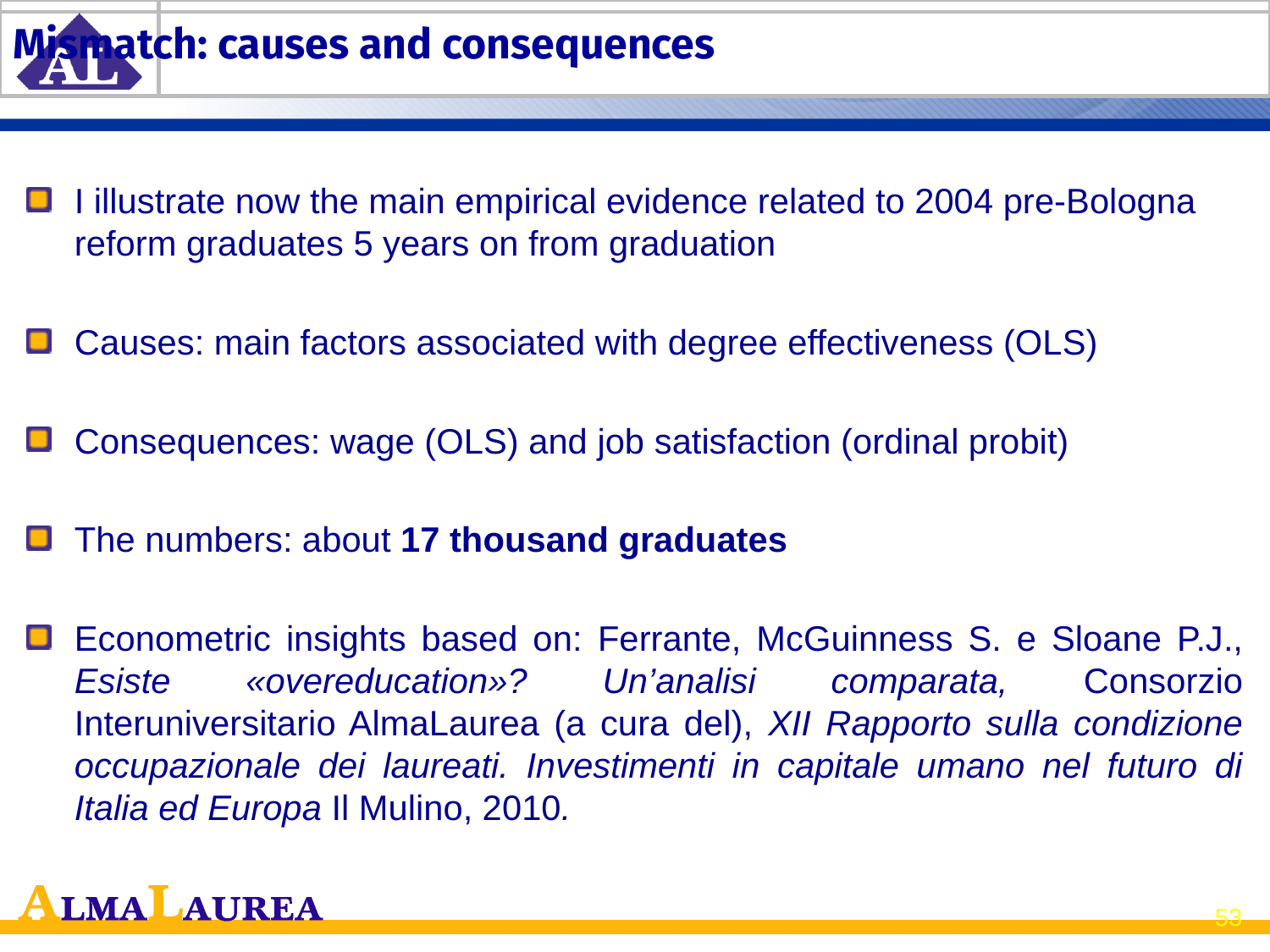

# Mismatch: causes and consequences
I illustrate now the main empirical evidence related to 2004 pre-Bologna reform graduates 5 years on from graduation

Causes: main factors associated with degree effectiveness (OLS)

Consequences: wage (OLS) and job satisfaction (ordinal probit)

The numbers: about 17 thousand graduates

Econometric insights based on: Ferrante, McGuinness S. e Sloane P.J., Esiste «overeducation»? Un’analisi comparata, Consorzio Interuniversitario AlmaLaurea (a cura del), XII Rapporto sulla condizione occupazionale dei laureati. Investimenti in capitale umano nel futuro di Italia ed Europa Il Mulino, 2010.

53